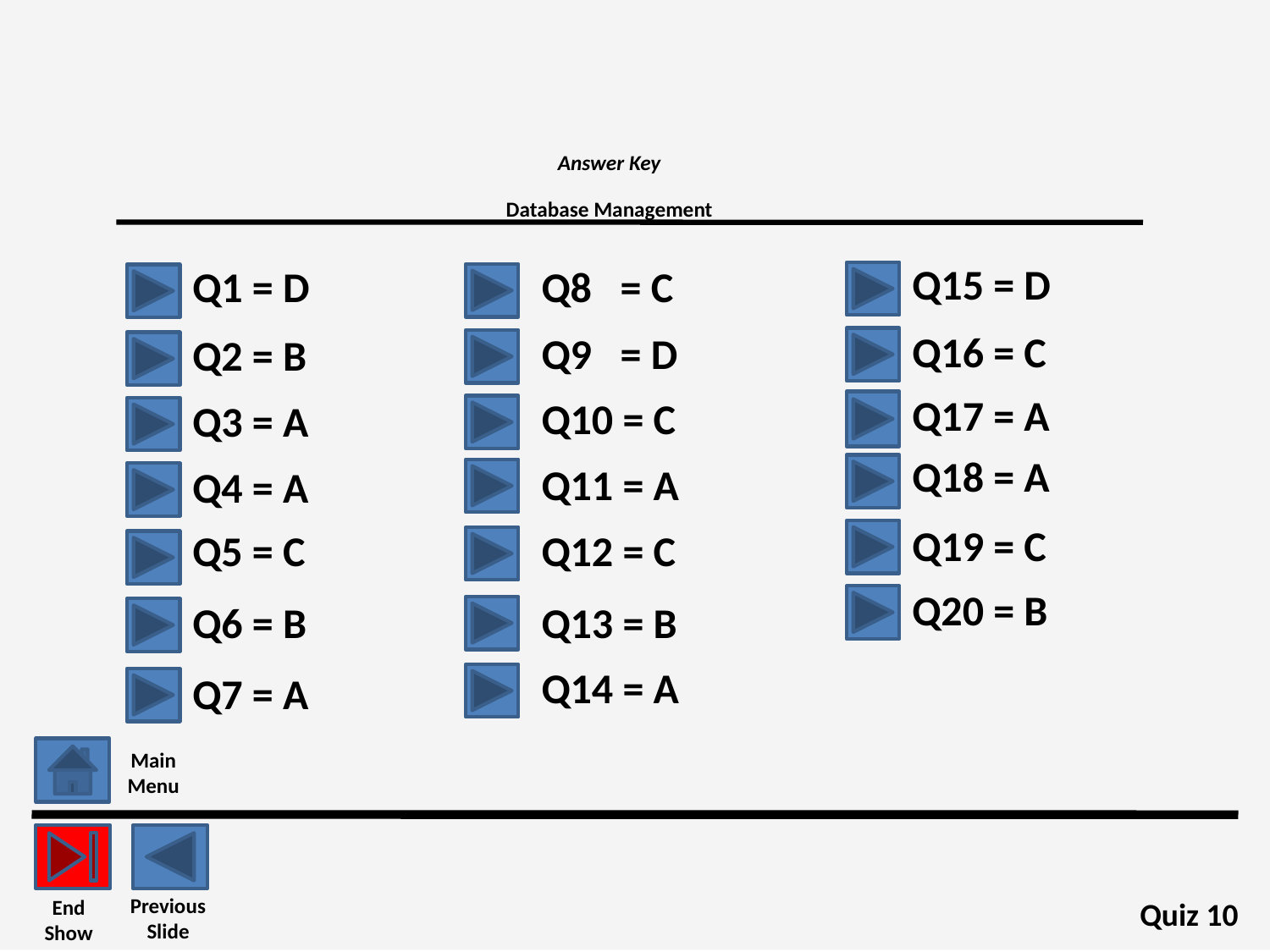

# Answer Key Database Management
Q15 = D
Q1 = D
Q8   = C

Q16 = C
Q9   = D
Q2 = B

Q17 = A
Q10 = C
Q3 = A

Q18 = A
Q11 = A
Q4 = A

Q19 = C
Q5 = C
Q12 = C

Q20 = B

Q6 = B
Q13 = B

Q14 = A
Q7 = A

Main
Menu

Previous
Slide
End Show
Quiz 10